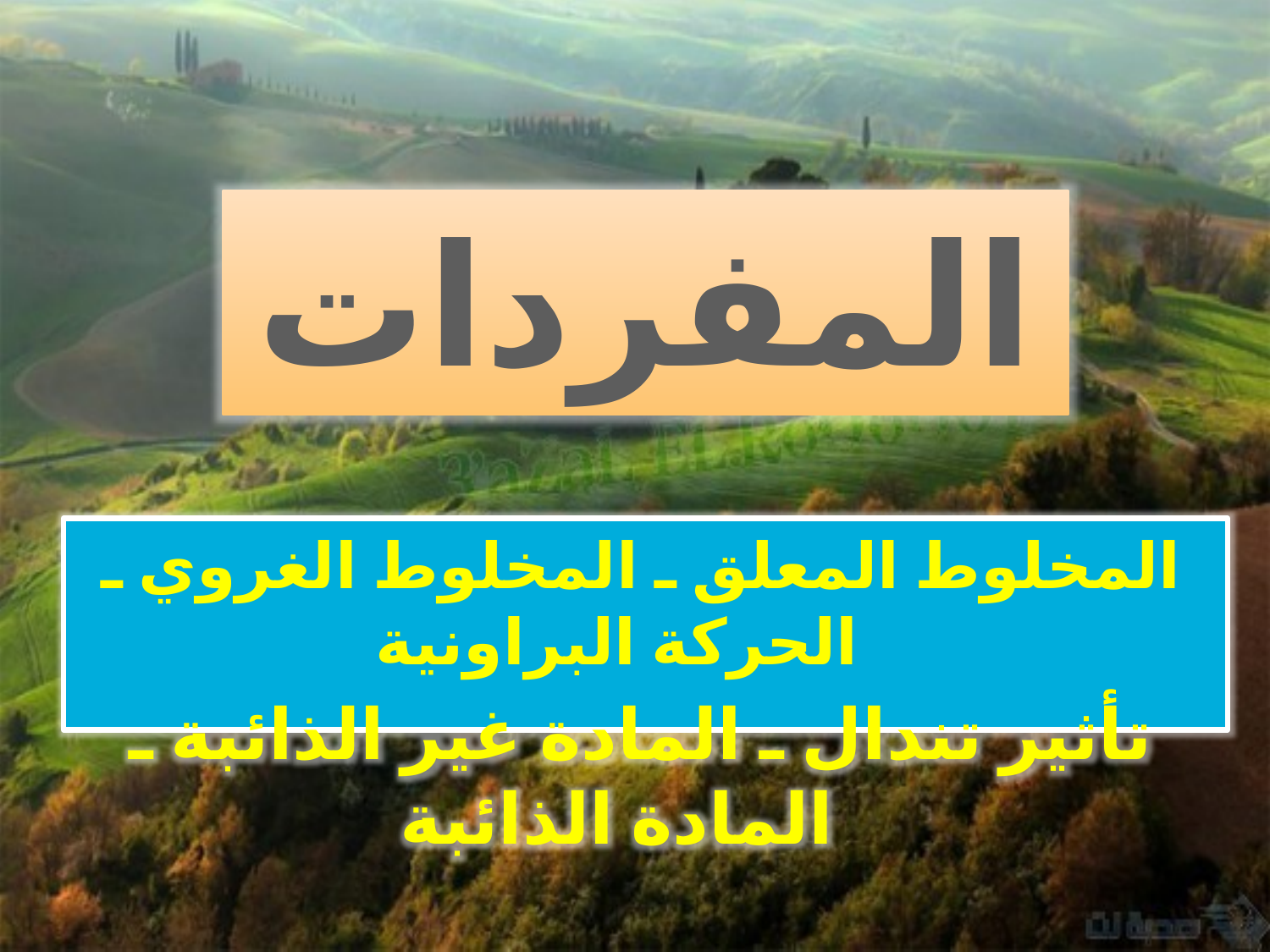

المفردات
المخلوط المعلق ـ المخلوط الغروي ـ الحركة البراونية
تأثير تندال ـ المادة غير الذائبة ـ المادة الذائبة